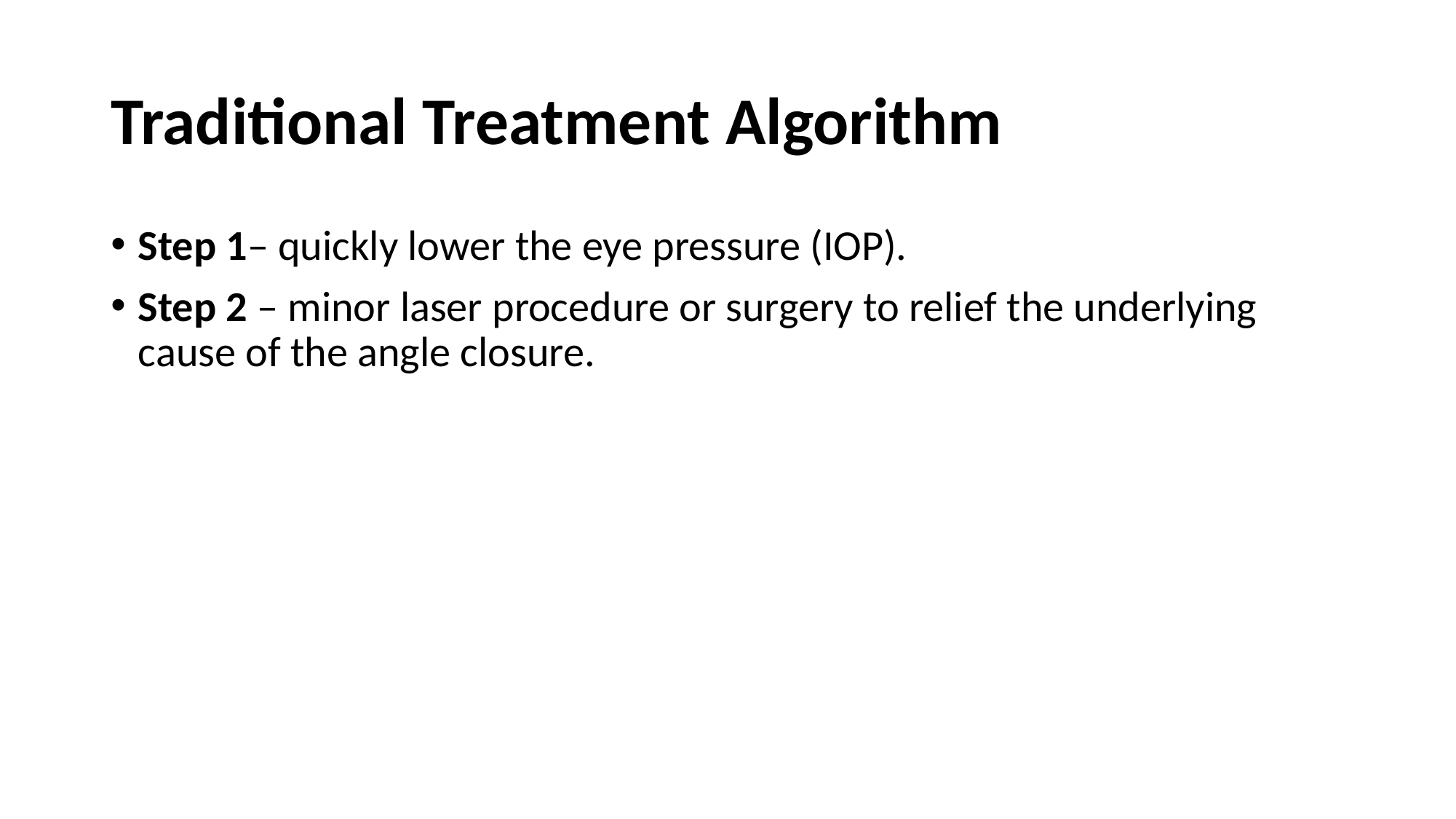

# Traditional Treatment Algorithm
Step 1– quickly lower the eye pressure (IOP).
Step 2 – minor laser procedure or surgery to relief the underlying cause of the angle closure.